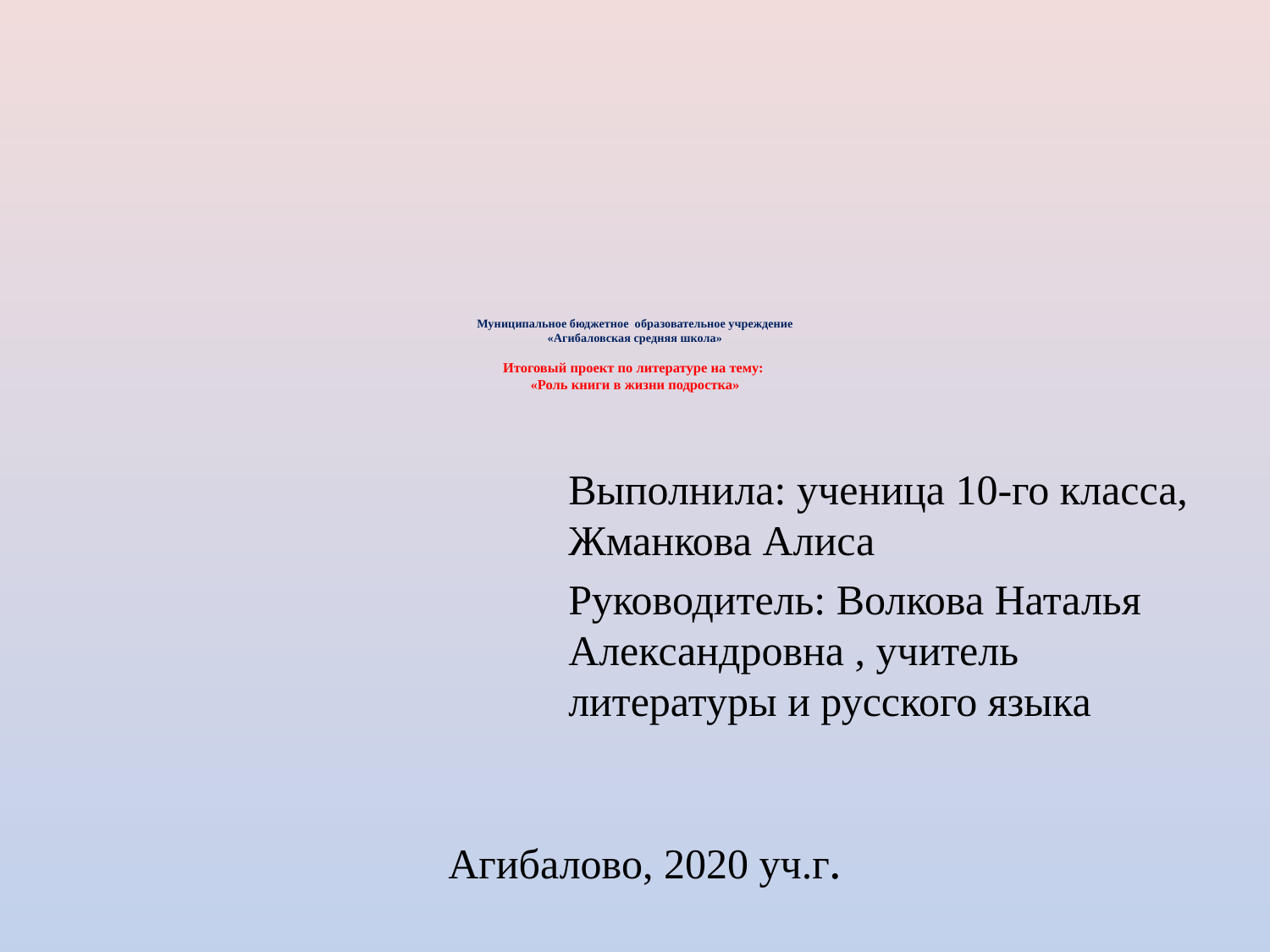

# Муниципальное бюджетное  образовательное учреждение «Агибаловская средняя школа» Итоговый проект по литературе на тему: «Роль книги в жизни подростка»
Выполнила: ученица 10-го класса, Жманкова Алиса
Руководитель: Волкова Наталья Александровна , учитель литературы и русского языка
Агибалово, 2020 уч.г.